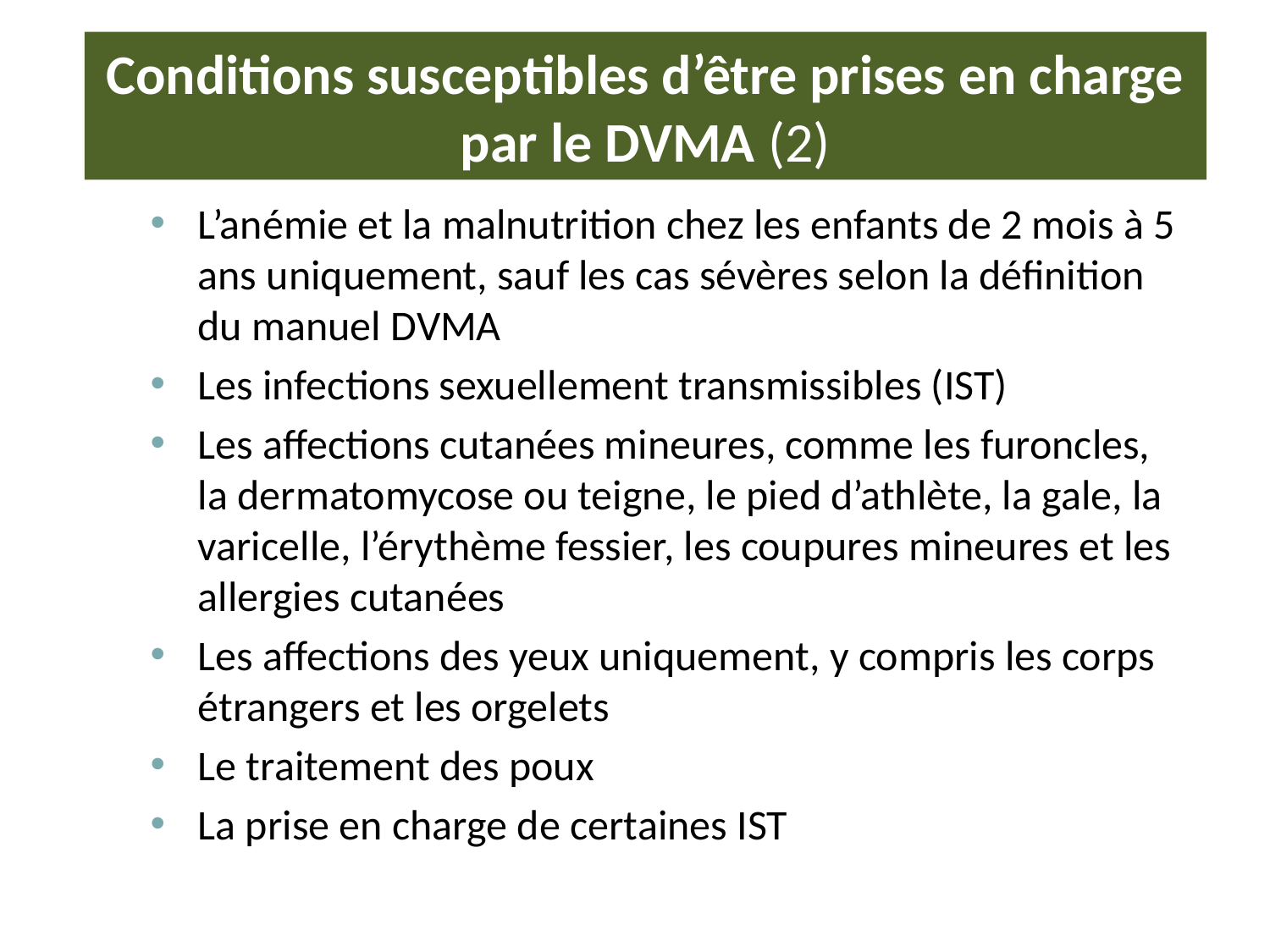

# Conditions susceptibles d’être prises en charge par le DVMA (2)
L’anémie et la malnutrition chez les enfants de 2 mois à 5 ans uniquement, sauf les cas sévères selon la définition du manuel DVMA
Les infections sexuellement transmissibles (IST)
Les affections cutanées mineures, comme les furoncles, la dermatomycose ou teigne, le pied d’athlète, la gale, la varicelle, l’érythème fessier, les coupures mineures et les allergies cutanées
Les affections des yeux uniquement, y compris les corps étrangers et les orgelets
Le traitement des poux
La prise en charge de certaines IST